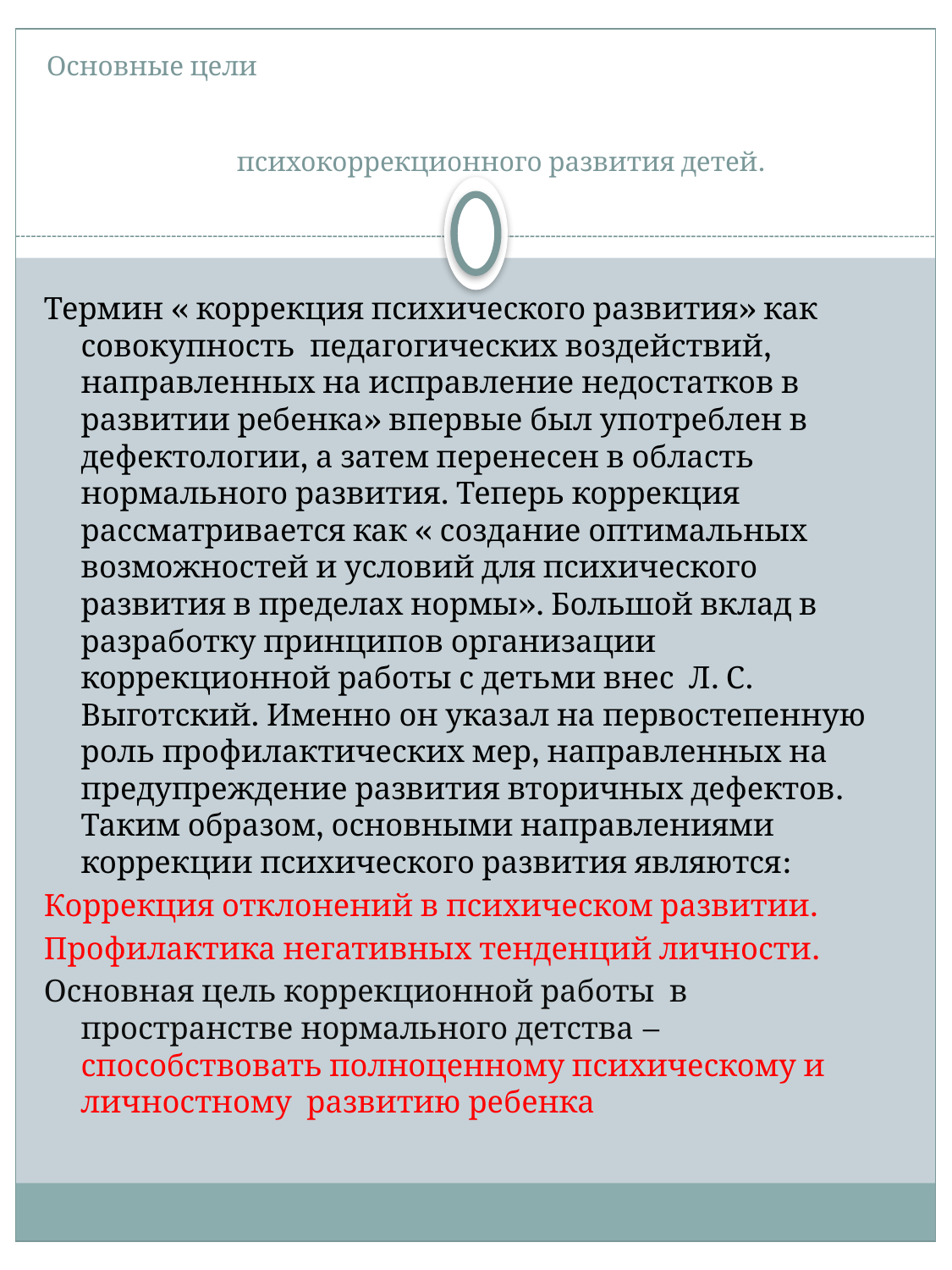

# Основные цели                                                                                                                                                                                                                                                                                                                                                                                                 психокоррекционного развития детей.
Термин « коррекция психического развития» как совокупность  педагогических воздействий, направленных на исправление недостатков в развитии ребенка» впервые был употреблен в дефектологии, а затем перенесен в область нормального развития. Теперь коррекция рассматривается как « создание оптимальных возможностей и условий для психического развития в пределах нормы». Большой вклад в разработку принципов организации коррекционной работы с детьми внес  Л. С. Выготский. Именно он указал на первостепенную роль профилактических мер, направленных на предупреждение развития вторичных дефектов. Таким образом, основными направлениями коррекции психического развития являются:
Коррекция отклонений в психическом развитии.
Профилактика негативных тенденций личности.
Основная цель коррекционной работы  в пространстве нормального детства – способствовать полноценному психическому и личностному  развитию ребенка